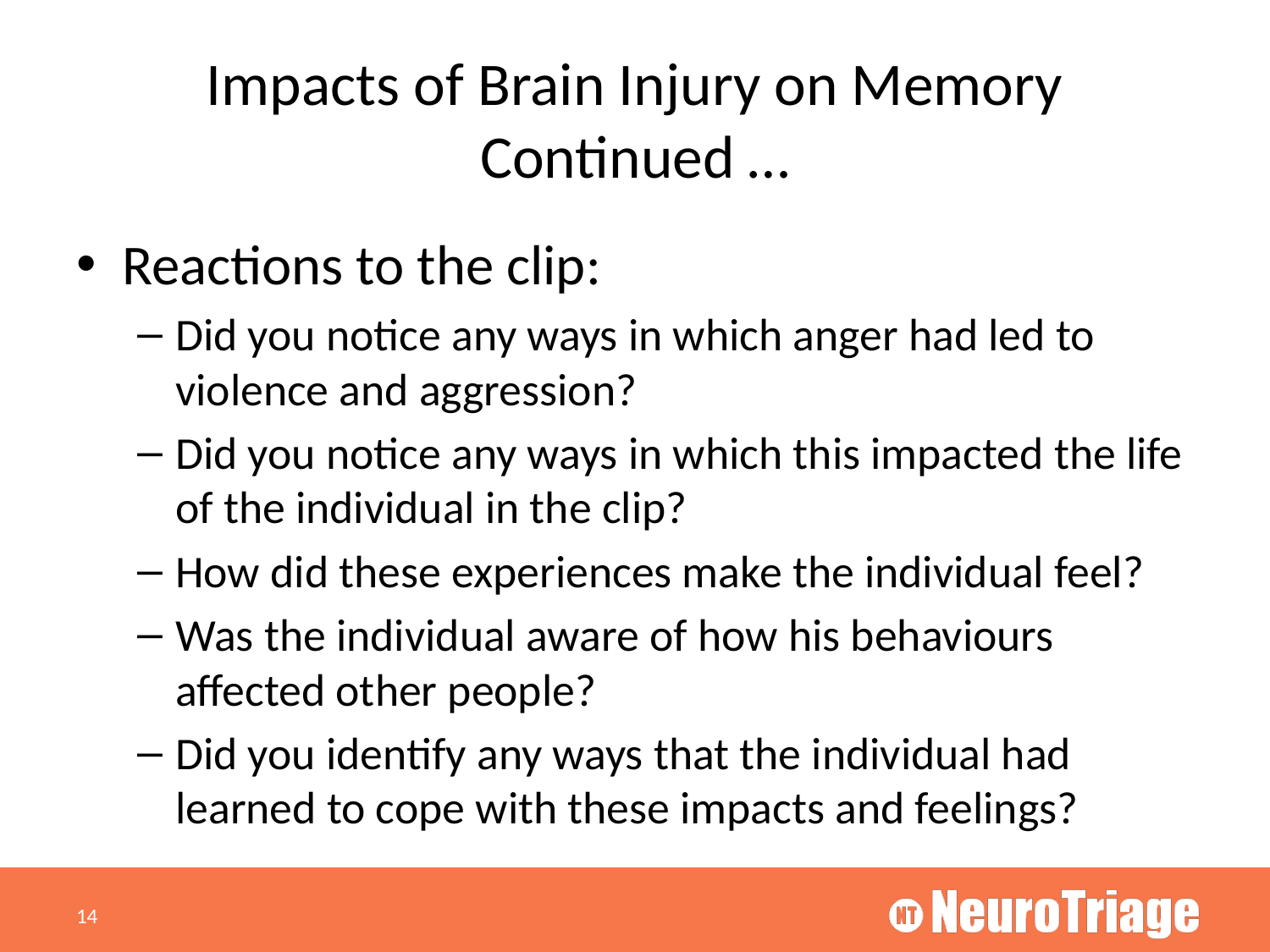

# Impacts of Brain Injury on Memory Continued …
Reactions to the clip:
Did you notice any ways in which anger had led to violence and aggression?
Did you notice any ways in which this impacted the life of the individual in the clip?
How did these experiences make the individual feel?
Was the individual aware of how his behaviours affected other people?
Did you identify any ways that the individual had learned to cope with these impacts and feelings?

14